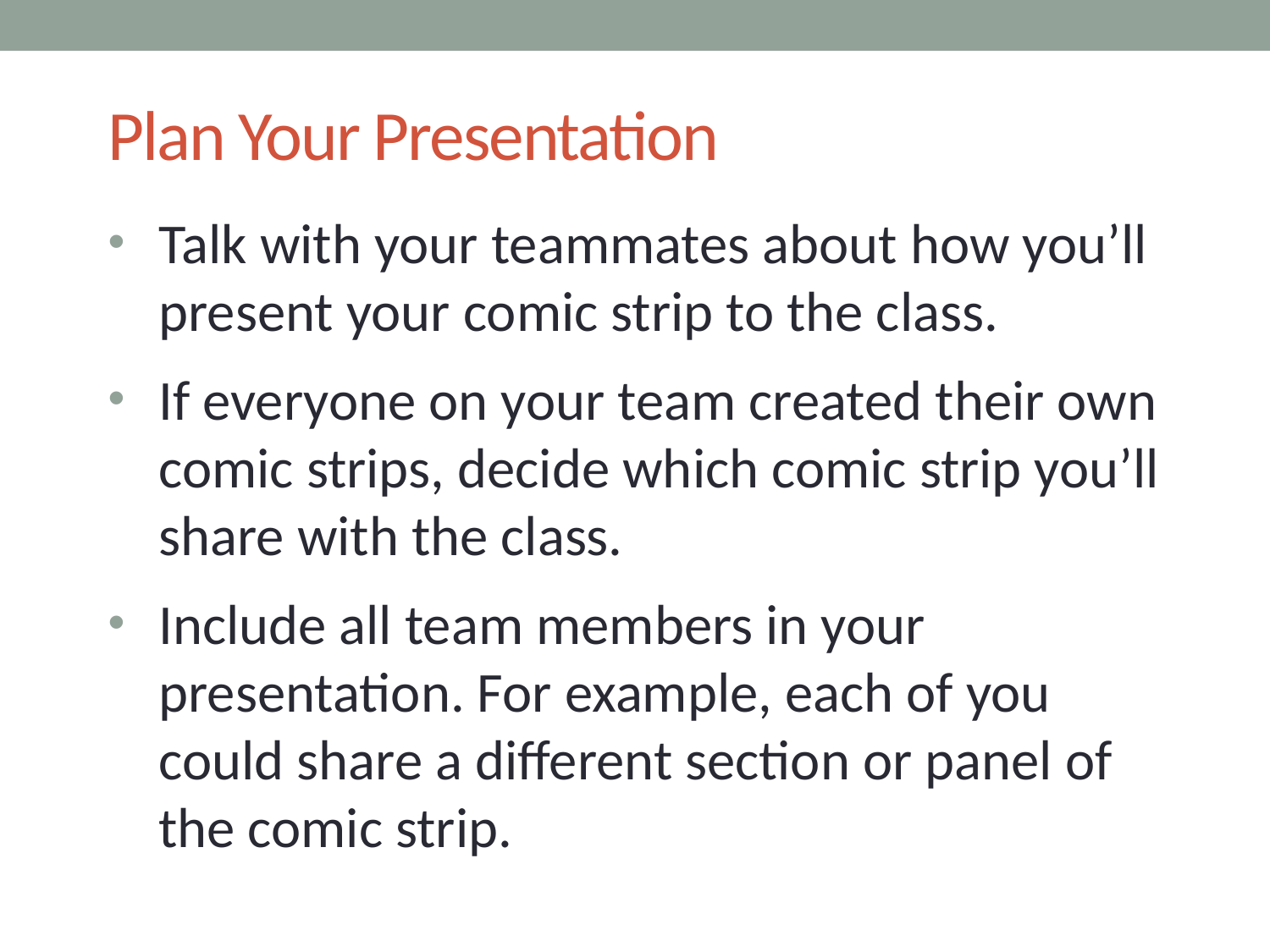

# Plan Your Presentation
Talk with your teammates about how you’ll present your comic strip to the class.
If everyone on your team created their own comic strips, decide which comic strip you’ll share with the class.
Include all team members in your presentation. For example, each of you
could share a different section or panel of the comic strip.